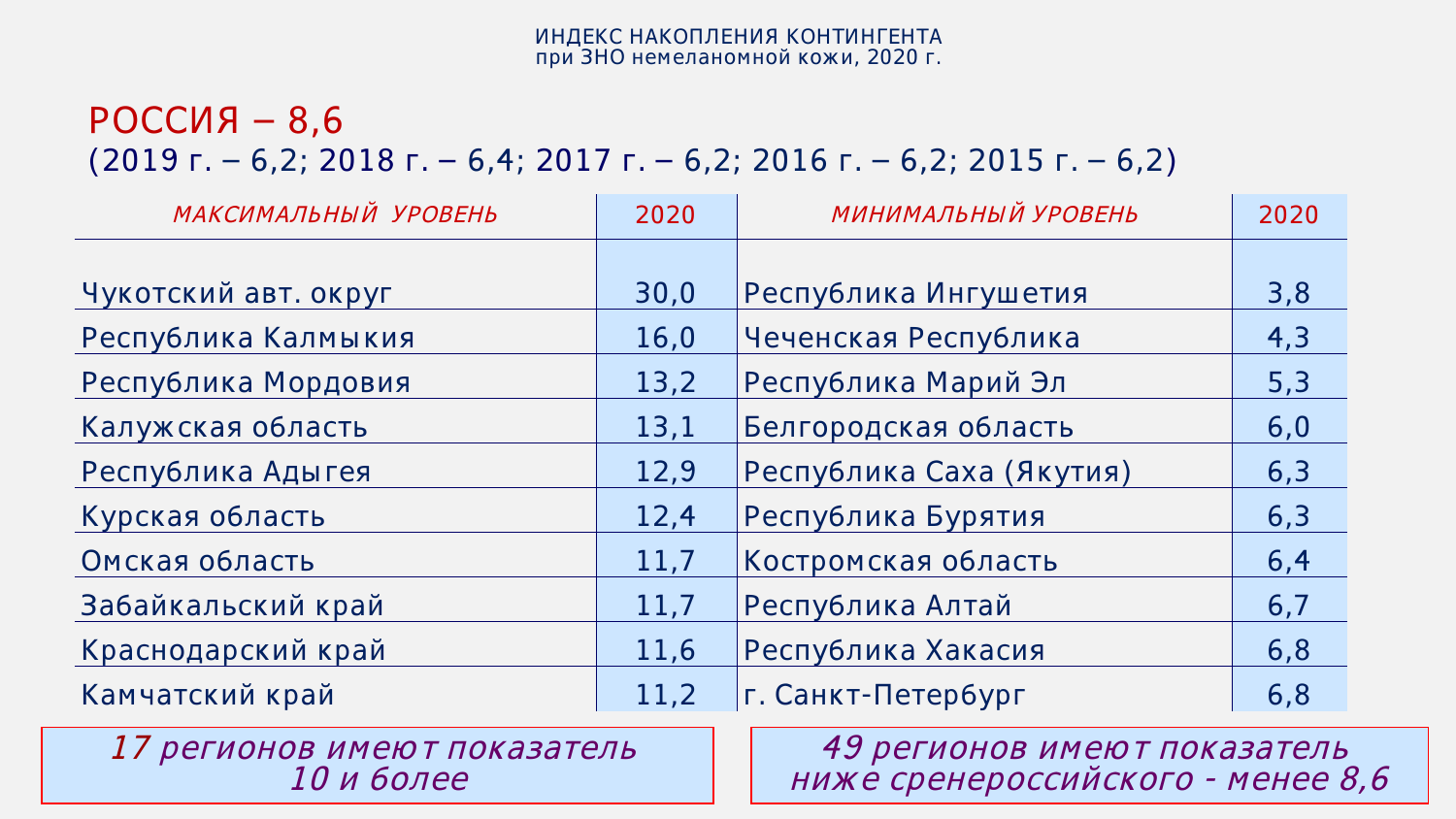

ИНДЕКС НАКОПЛЕНИЯ КОНТИНГЕНТА
при ЗНО немеланомной кожи, 2020 г.
РОССИЯ – 8,6
(2019 г. – 6,2; 2018 г. – 6,4; 2017 г. – 6,2; 2016 г. – 6,2; 2015 г. – 6,2)
| МАКСИМАЛЬНЫЙ УРОВЕНЬ | 2020 | МИНИМАЛЬНЫЙ УРОВЕНЬ | 2020 |
| --- | --- | --- | --- |
| Чукотский авт. округ | 30,0 | Республика Ингушетия | 3,8 |
| Республика Калмыкия | 16,0 | Чеченская Республика | 4,3 |
| Республика Мордовия | 13,2 | Республика Марий Эл | 5,3 |
| Калужская область | 13,1 | Белгородская область | 6,0 |
| Республика Адыгея | 12,9 | Республика Саха (Якутия) | 6,3 |
| Курская область | 12,4 | Республика Бурятия | 6,3 |
| Омская область | 11,7 | Костромская область | 6,4 |
| Забайкальский край | 11,7 | Республика Алтай | 6,7 |
| Краснодарский край | 11,6 | Республика Хакасия | 6,8 |
| Камчатский край | 11,2 | г. Санкт-Петербург | 6,8 |
17 регионов имеют показатель
10 и более
49 регионов имеют показатель
ниже сренероссийского - менее 8,6